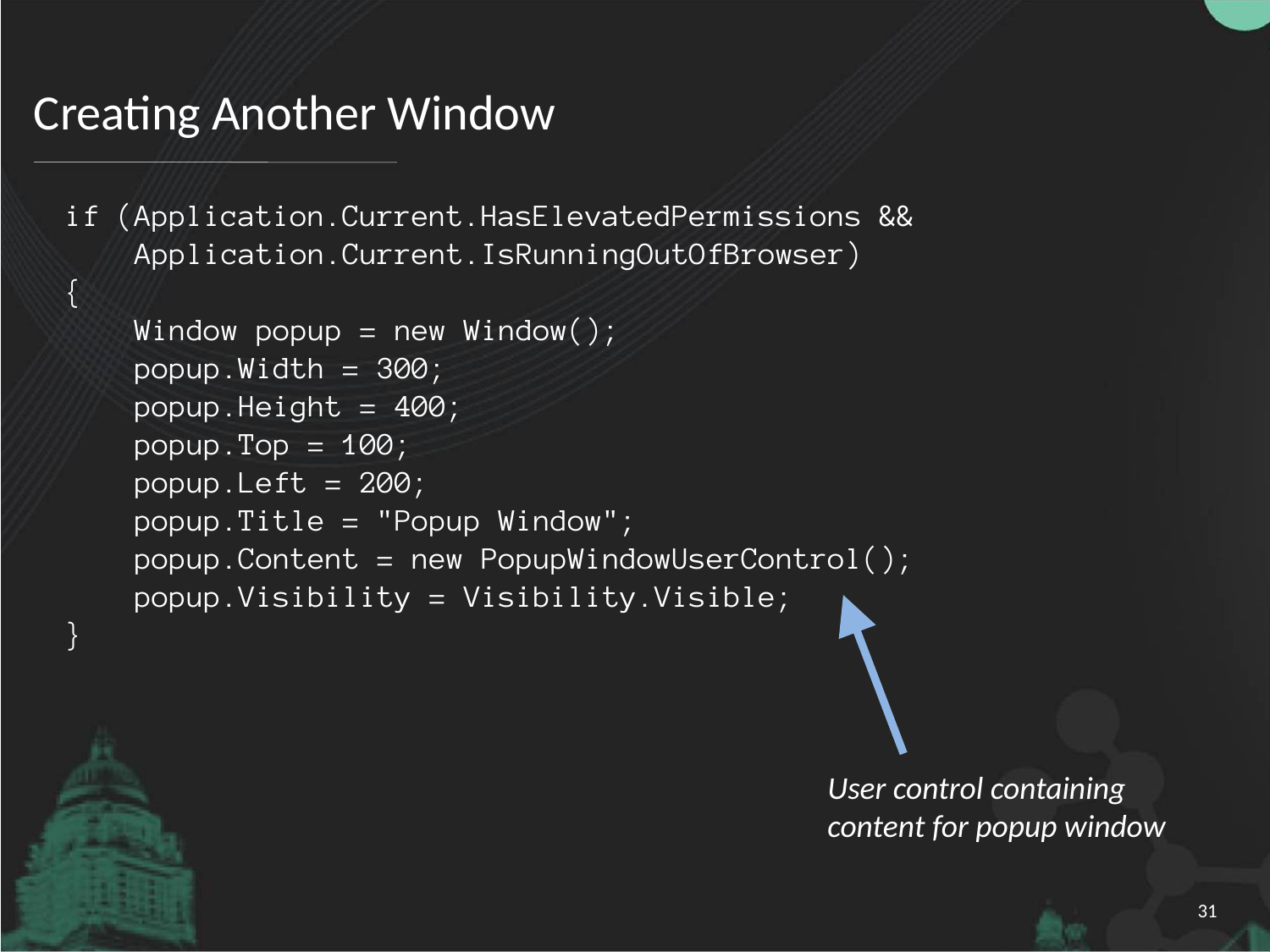

# Creating Another Window
if (Application.Current.HasElevatedPermissions &&
    Application.Current.IsRunningOutOfBrowser)
{
    Window popup = new Window();
    popup.Width = 300;
    popup.Height = 400;
    popup.Top = 100;
    popup.Left = 200;
    popup.Title = "Popup Window";
    popup.Content = new PopupWindowUserControl();
    popup.Visibility = Visibility.Visible;
}

User control containing content for popup window
31